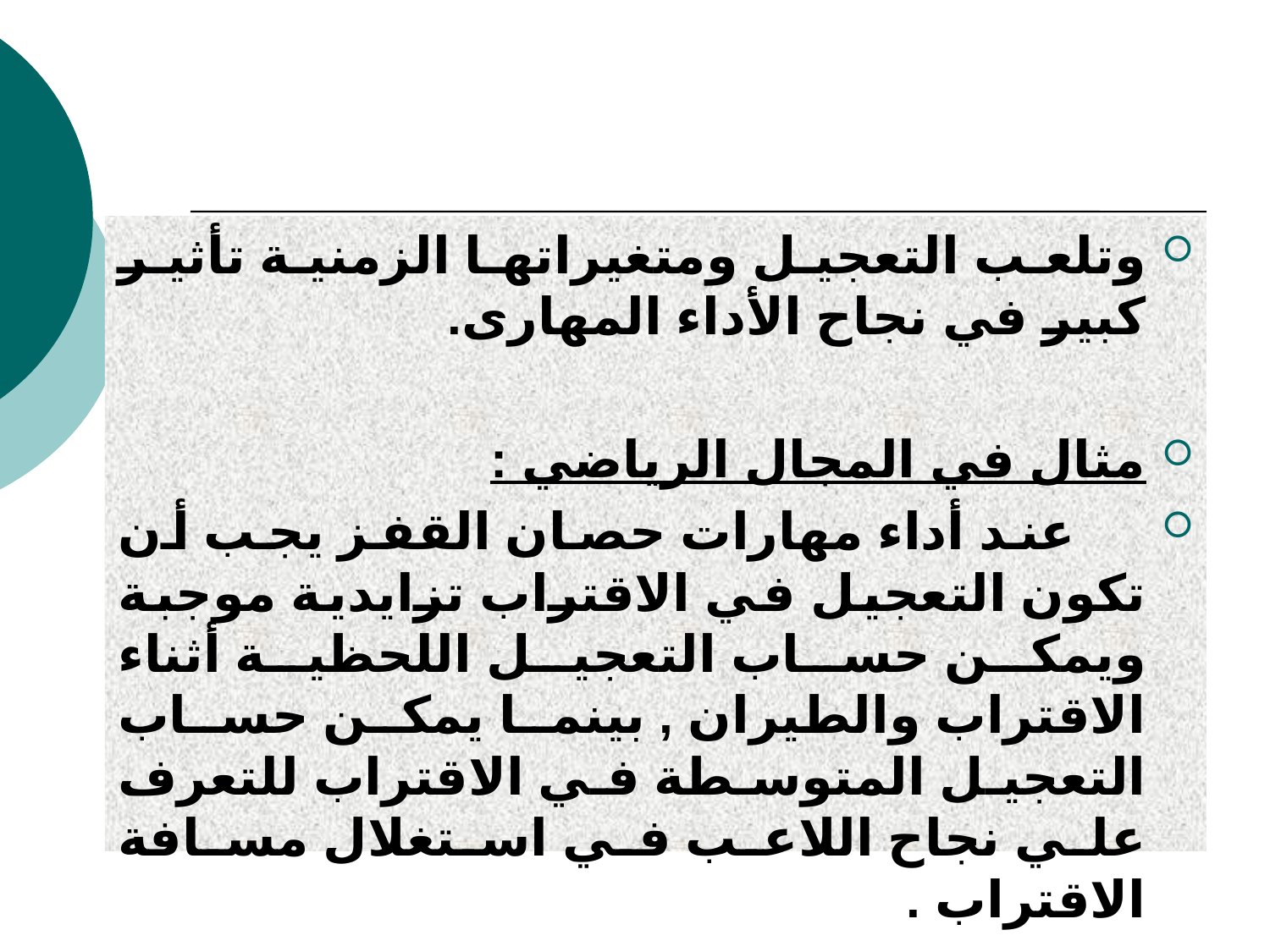

وتلعب التعجيل ومتغيراتها الزمنية تأثير كبير في نجاح الأداء المهارى.

مثال في المجال الرياضي :
     عند أداء مهارات حصان القفز يجب أن تكون التعجيل في الاقتراب تزايدية موجبة ويمكن حساب التعجيل اللحظية أثناء الاقتراب والطيران , بينما يمكن حساب التعجيل المتوسطة في الاقتراب للتعرف علي نجاح اللاعب في استغلال مسافة الاقتراب .